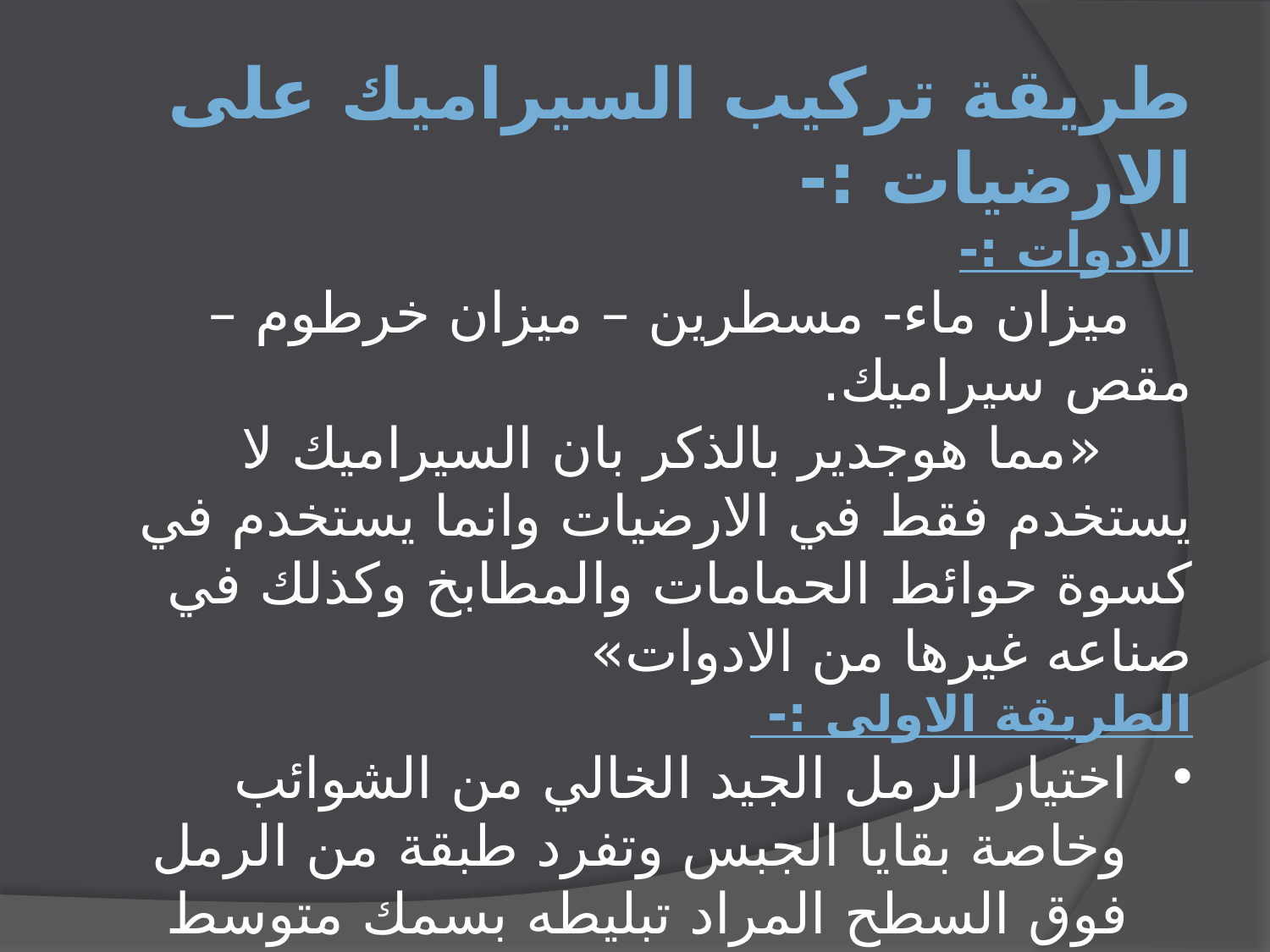

طريقة تركيب السيراميك على الارضيات :-
الادوات :-
     ميزان ماء- مسطرين – ميزان خرطوم – مقص سيراميك.
     «مما هوجدير بالذكر بان السيراميك لا يستخدم فقط في الارضيات وانما يستخدم في كسوة حوائط الحمامات والمطابخ وكذلك في صناعه غيرها من الادوات»
الطريقة الاولى :-
اختيار الرمل الجيد الخالي من الشوائب وخاصة بقايا الجبس وتفرد طبقة من الرمل فوق السطح المراد تبليطه بسمك متوسط حوالي 5سم المراد تبليطه وذلك لضمان استوائيته.
 اختيار السيراميك الممتاز خاصة في حالة ارادة تركيبة للارضيات اذ ان السيراميك الرديئ تتقشر اطرافه مع مرور الوقت .
 حساب الكمية المطلوبه للعمل مع عدد زائد على وجه الاحتياط  ويجب ان تكون الحسبة بدقة وبالمتر وليس بالتخمين .